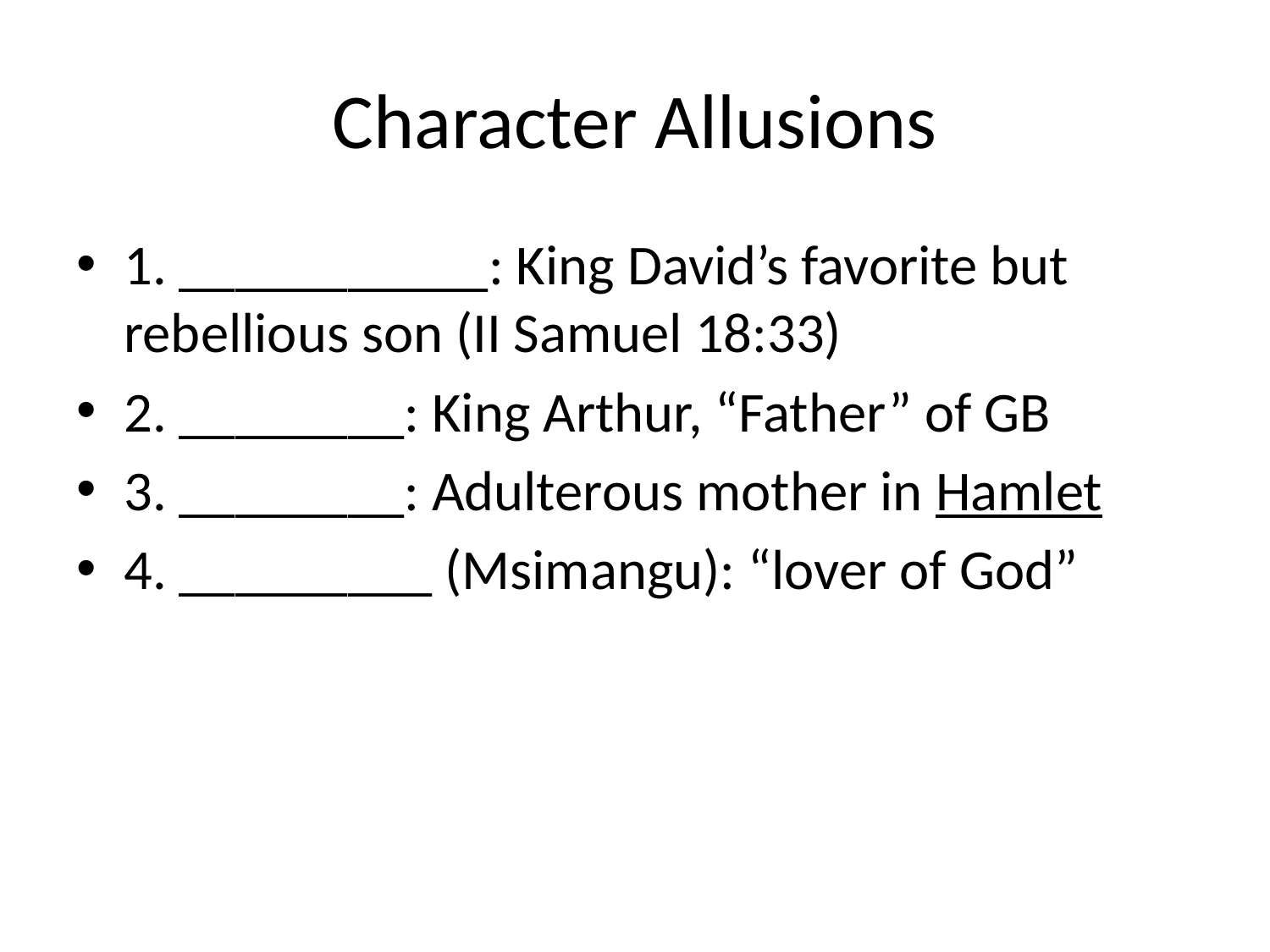

# Character Allusions
1. ___________: King David’s favorite but 	rebellious son (II Samuel 18:33)
2. ________: King Arthur, “Father” of GB
3. ________: Adulterous mother in Hamlet
4. _________ (Msimangu): “lover of God”